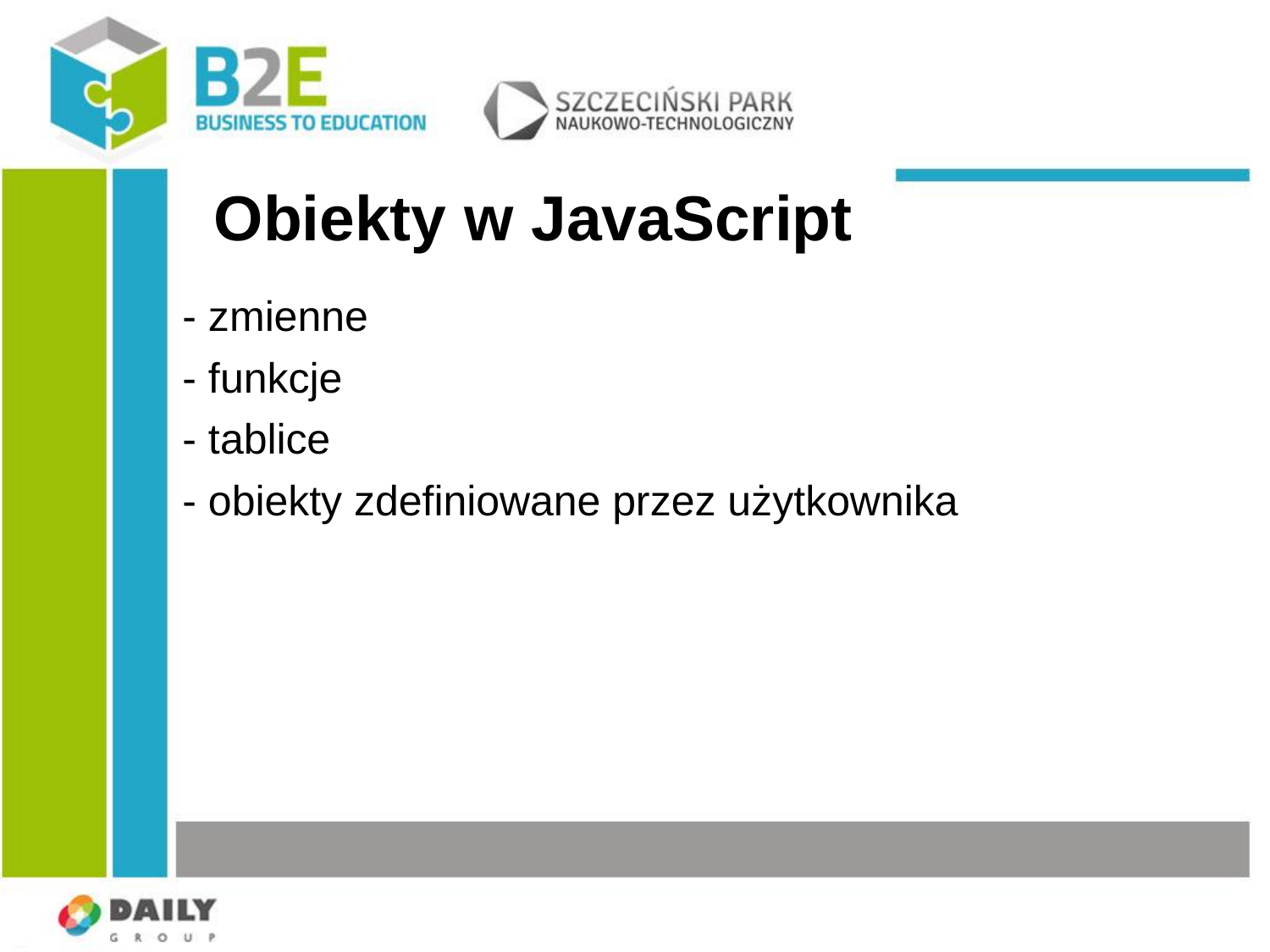

# Obiekty w JavaScript
- zmienne
- funkcje
- tablice
- obiekty zdefiniowane przez użytkownika